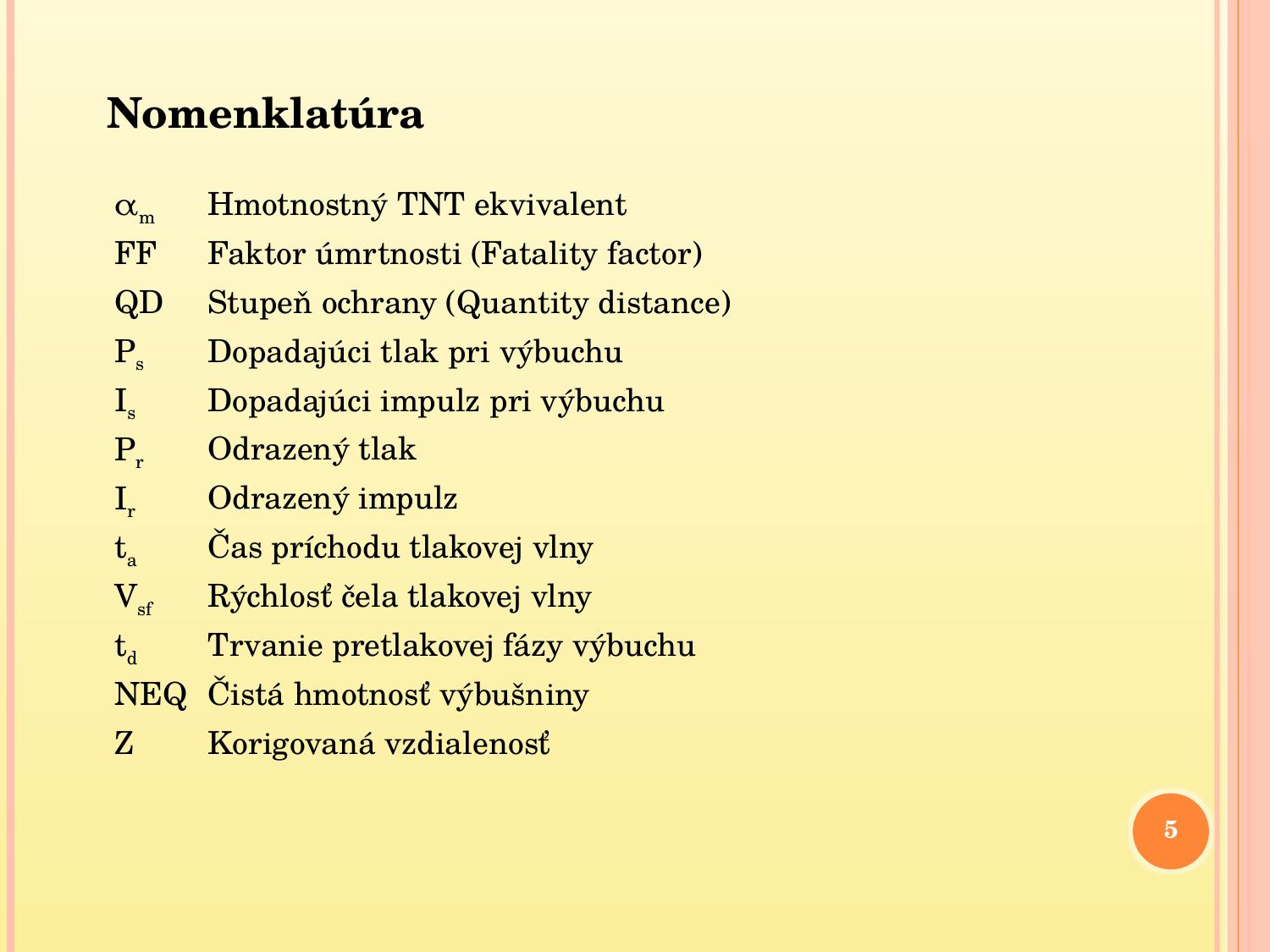

Nomenklatúra
| αm | Hmotnostný TNT ekvivalent |
| --- | --- |
| FF | Faktor úmrtnosti (Fatality factor) |
| QD | Stupeň ochrany (Quantity distance) |
| Ps | Dopadajúci tlak pri výbuchu |
| Is | Dopadajúci impulz pri výbuchu |
| Pr | Odrazený tlak |
| Ir | Odrazený impulz |
| ta | Čas príchodu tlakovej vlny |
| Vsf | Rýchlosť čela tlakovej vlny |
| td | Trvanie pretlakovej fázy výbuchu |
| NEQ | Čistá hmotnosť výbušniny |
| Z | Korigovaná vzdialenosť |
5